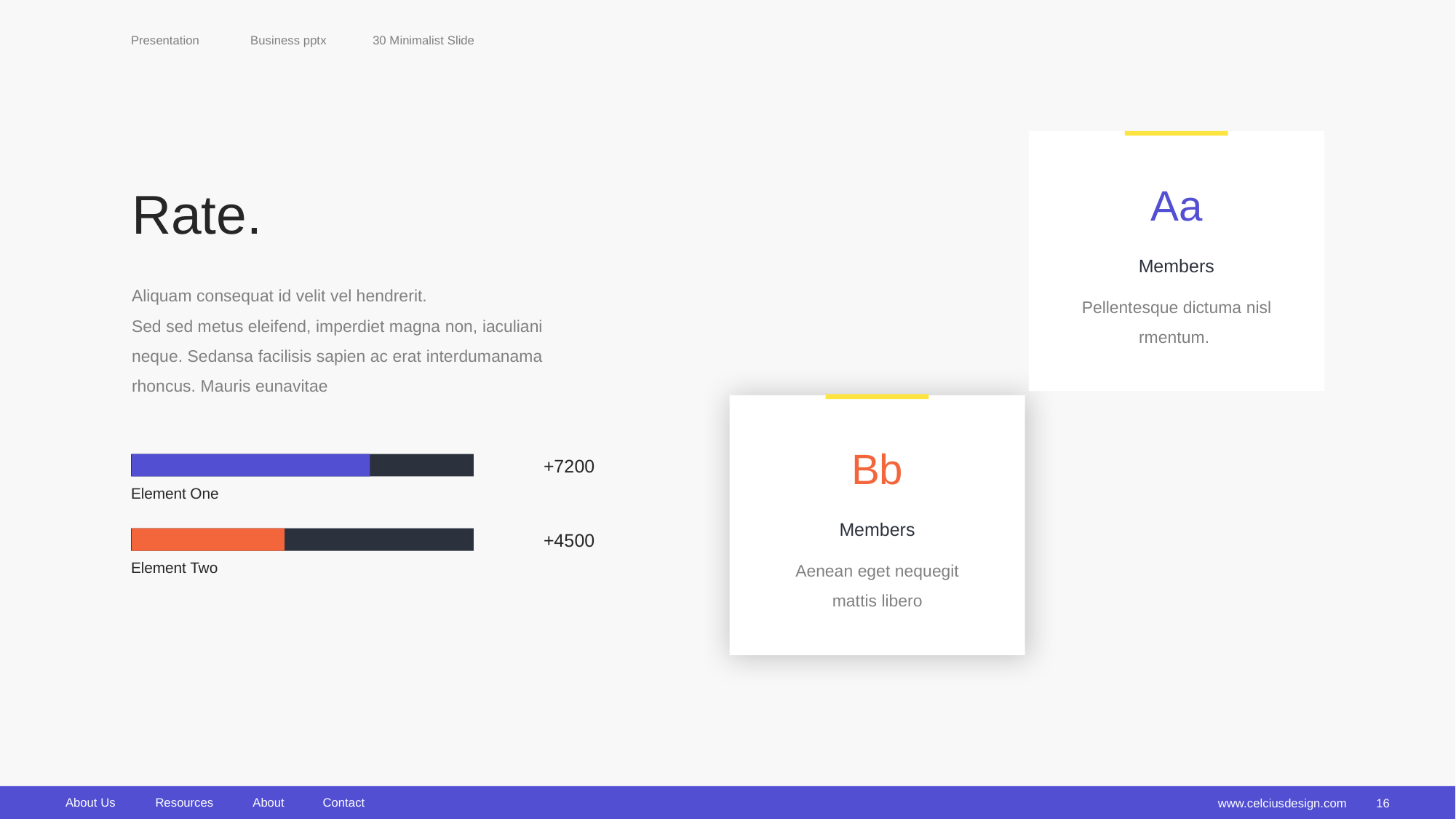

Presentation
Business pptx
30 Minimalist Slide
Aa
Rate.
Members
Aliquam consequat id velit vel hendrerit.
Sed sed metus eleifend, imperdiet magna non, iaculiani neque. Sedansa facilisis sapien ac erat interdumanama rhoncus. Mauris eunavitae
Pellentesque dictuma nisl rmentum.

Bb

+7200
Element One
Members

+4500
Aenean eget nequegit mattis libero
Element Two
www.celciusdesign.com
16
About Us
Resources
About
Contact